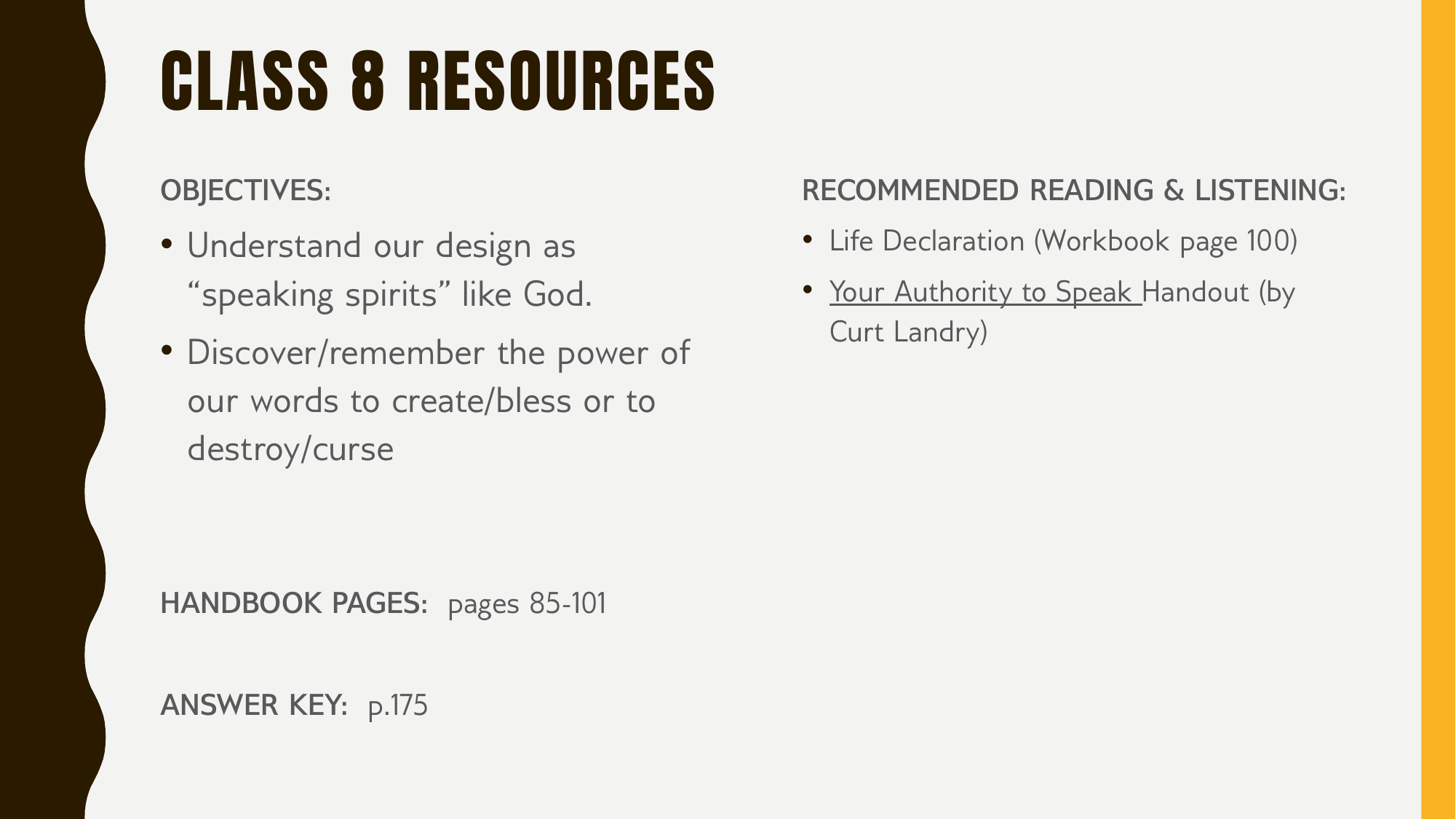

# CLASS 8 RESOURCES
OBJECTIVES:
Understand our design as “speaking spirits” like God.
Discover/remember the power of our words to create/bless or to destroy/curse

HANDBOOK PAGES:  pages 85-101

ANSWER KEY:  p.175
RECOMMENDED READING & LISTENING:
Life Declaration (Workbook page 100)
Your Authority to Speak Handout (by Curt Landry)